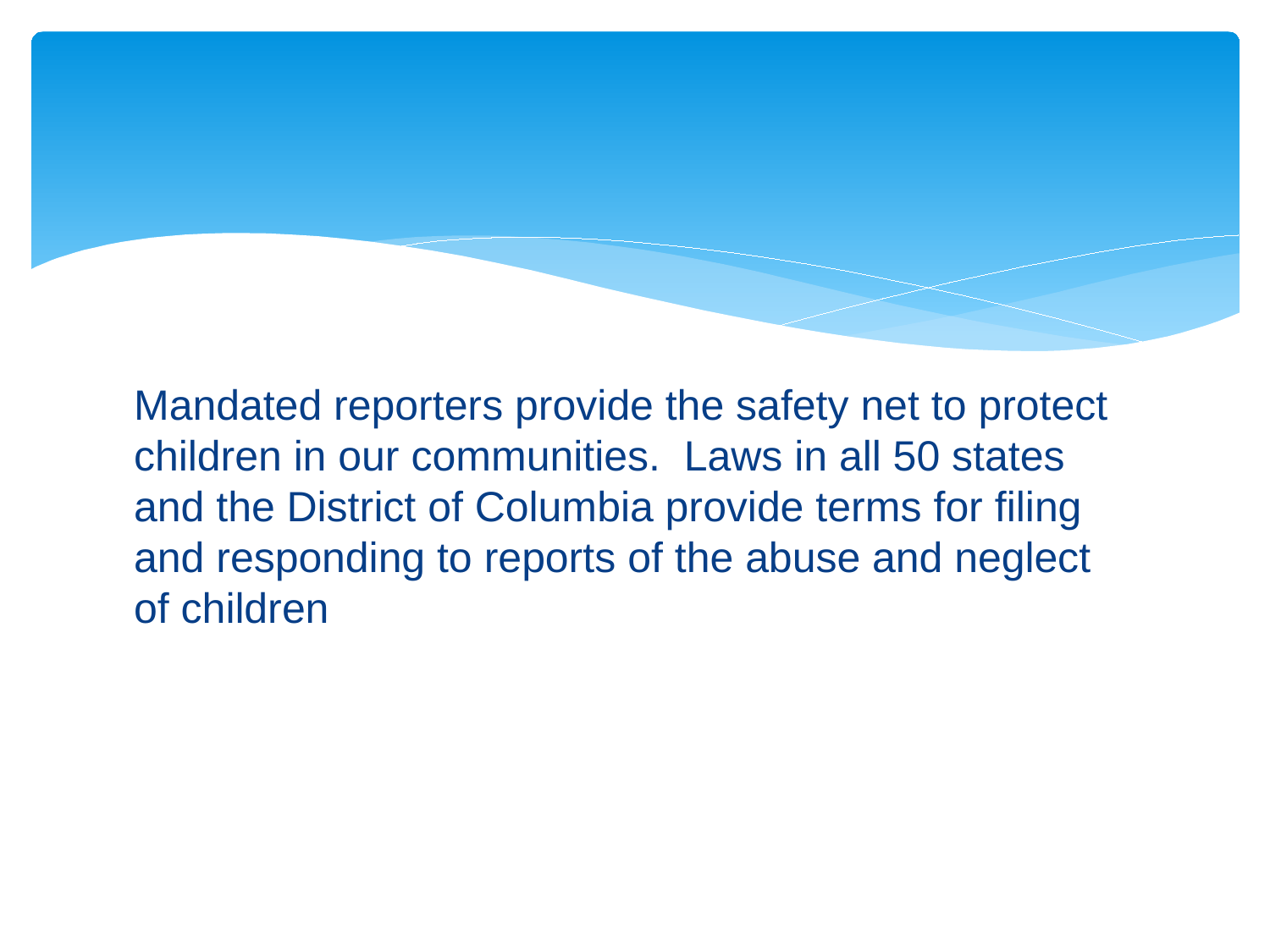

Mandated reporters provide the safety net to protect children in our communities.  Laws in all 50 states and the District of Columbia provide terms for filing and responding to reports of the abuse and neglect of children